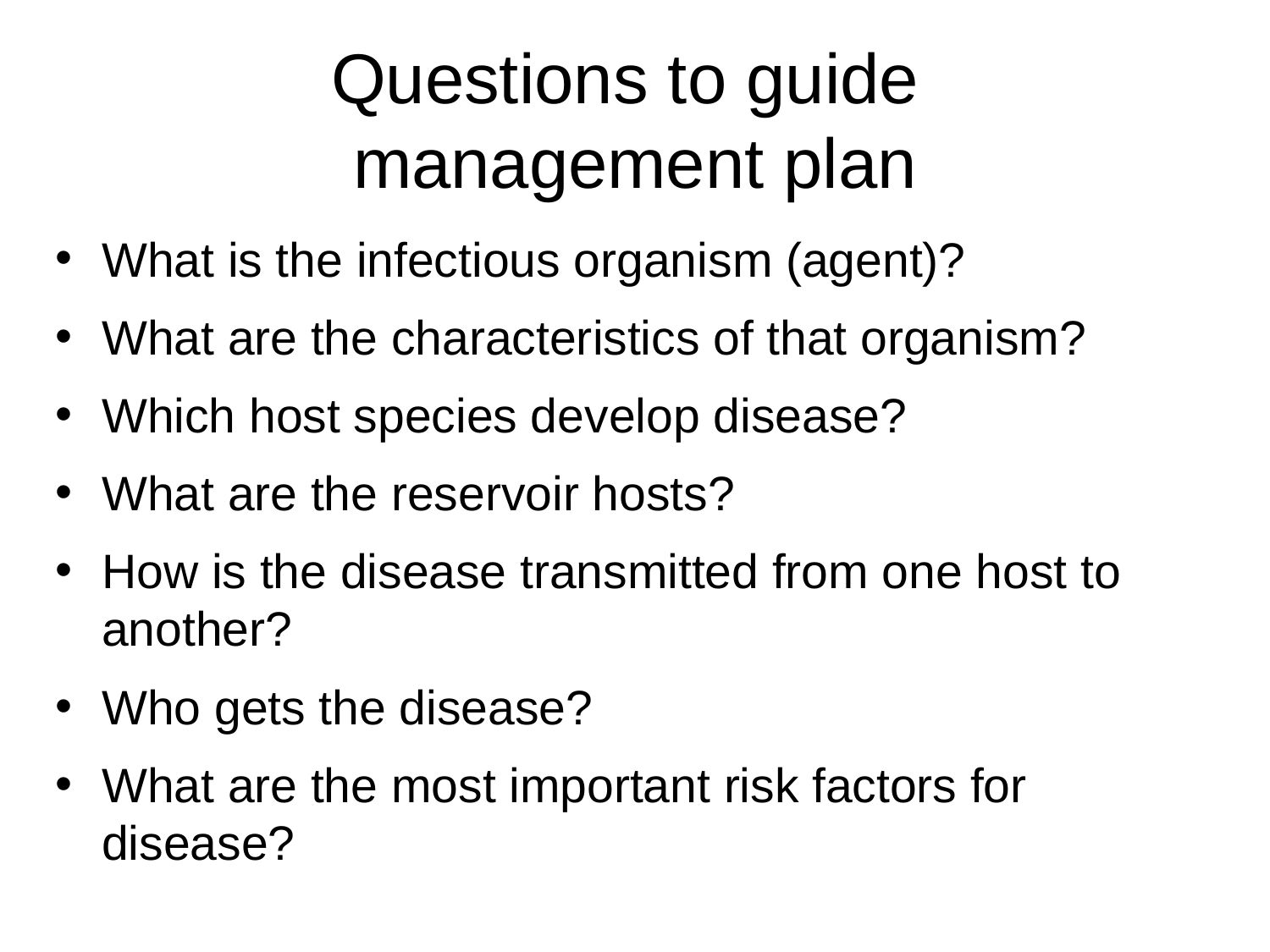

# Questions to guide management plan
What is the infectious organism (agent)?
What are the characteristics of that organism?
Which host species develop disease?
What are the reservoir hosts?
How is the disease transmitted from one host to another?
Who gets the disease?
What are the most important risk factors for disease?